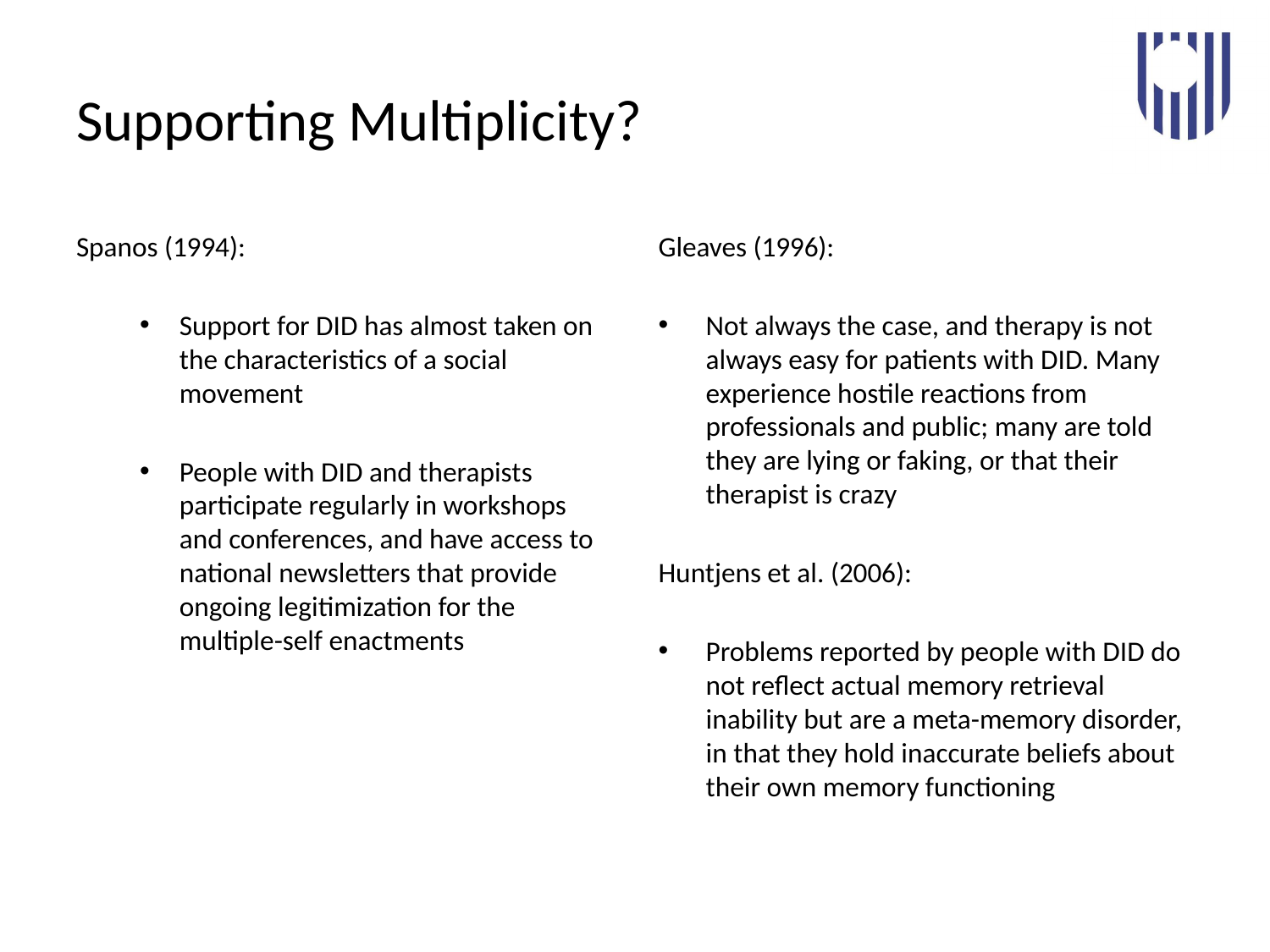

# Supporting Multiplicity?
Spanos (1994):

Support for DID has almost taken on the characteristics of a social movement

People with DID and therapists participate regularly in workshops and conferences, and have access to national newsletters that provide ongoing legitimization for the multiple-self enactments

Gleaves (1996):

Not always the case, and therapy is not always easy for patients with DID. Many experience hostile reactions from professionals and public; many are told they are lying or faking, or that their therapist is crazy

Huntjens et al. (2006):

Problems reported by people with DID do not reflect actual memory retrieval inability but are a meta-memory disorder, in that they hold inaccurate beliefs about their own memory functioning